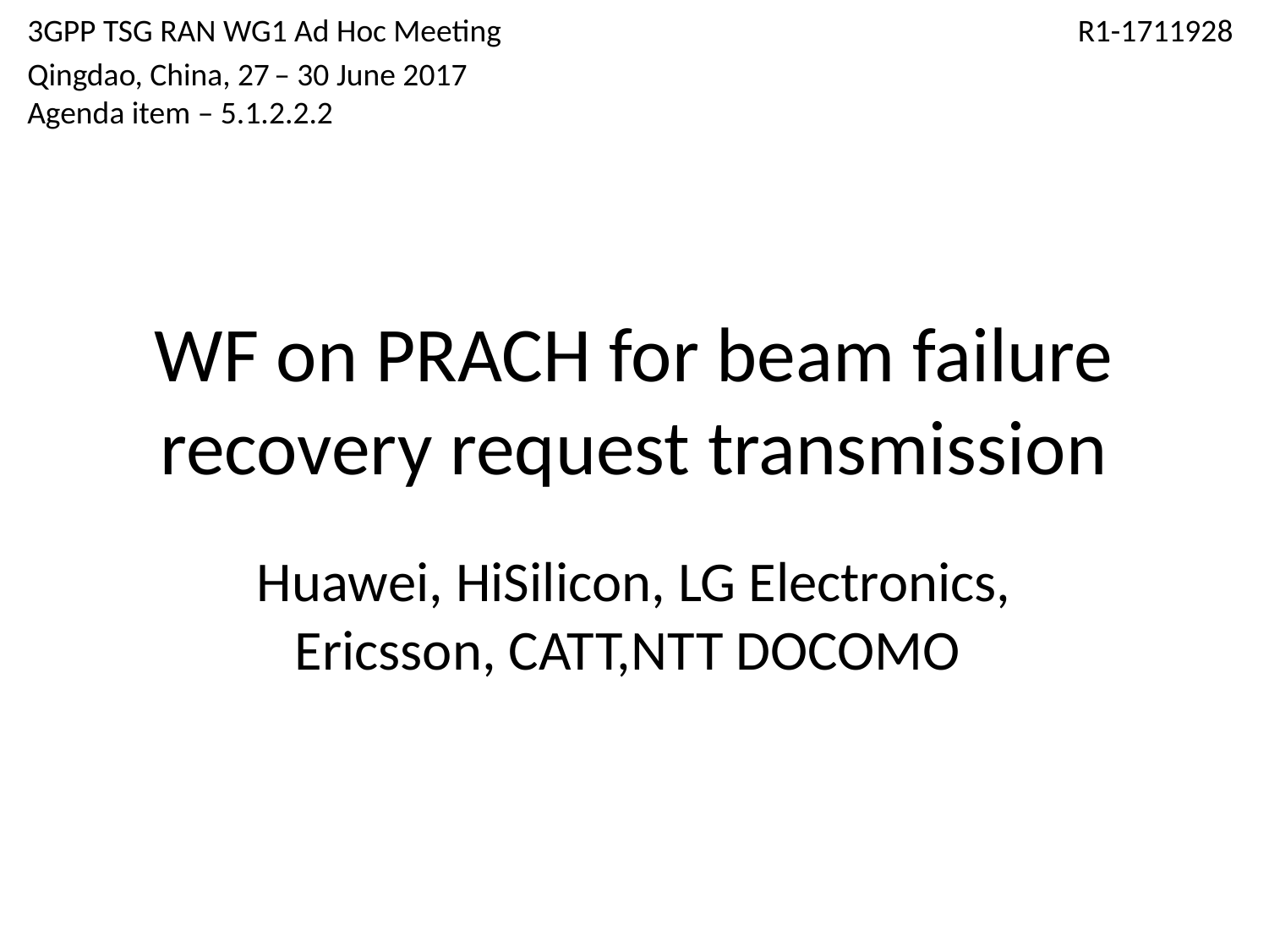

3GPP TSG RAN WG1 Ad Hoc Meeting				                	     R1-1711928
Qingdao, China, 27 – 30 June 2017
Agenda item – 5.1.2.2.2
# WF on PRACH for beam failure recovery request transmission
Huawei, HiSilicon, LG Electronics, Ericsson, CATT,NTT DOCOMO